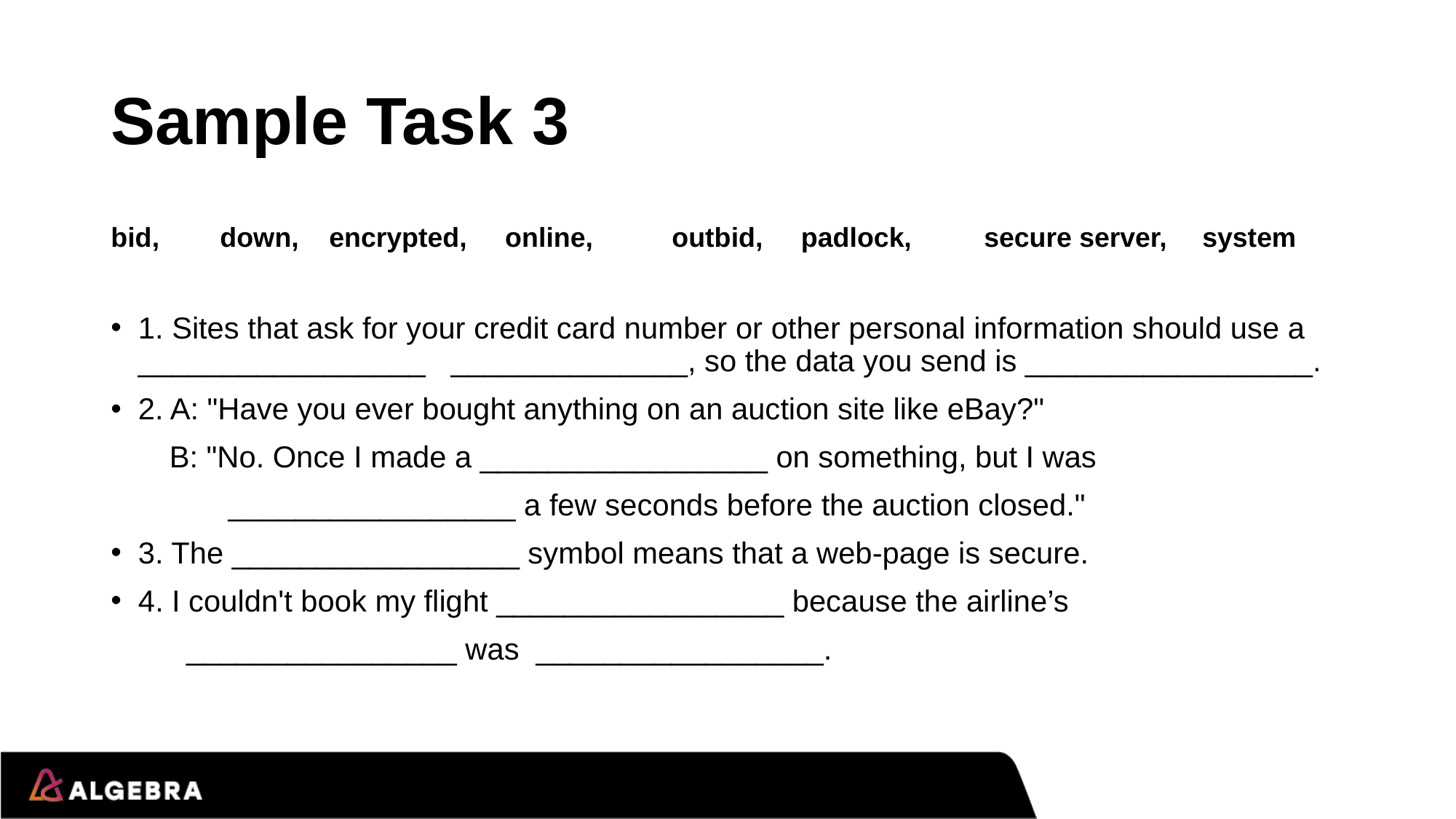

# Sample Task 3
bid,	down, 	encrypted,     online, 	  outbid,     padlock, 	secure server, 	system

1. Sites that ask for your credit card number or other personal information should use a  _________________   ______________, so the data you send is _________________.
2. A: "Have you ever bought anything on an auction site like eBay?"
       B: "No. Once I made a _________________ on something, but I was
              _________________ a few seconds before the auction closed."
3. The _________________ symbol means that a web-page is secure.
4. I couldn't book my flight _________________ because the airline’s
         ________________ was  _________________.